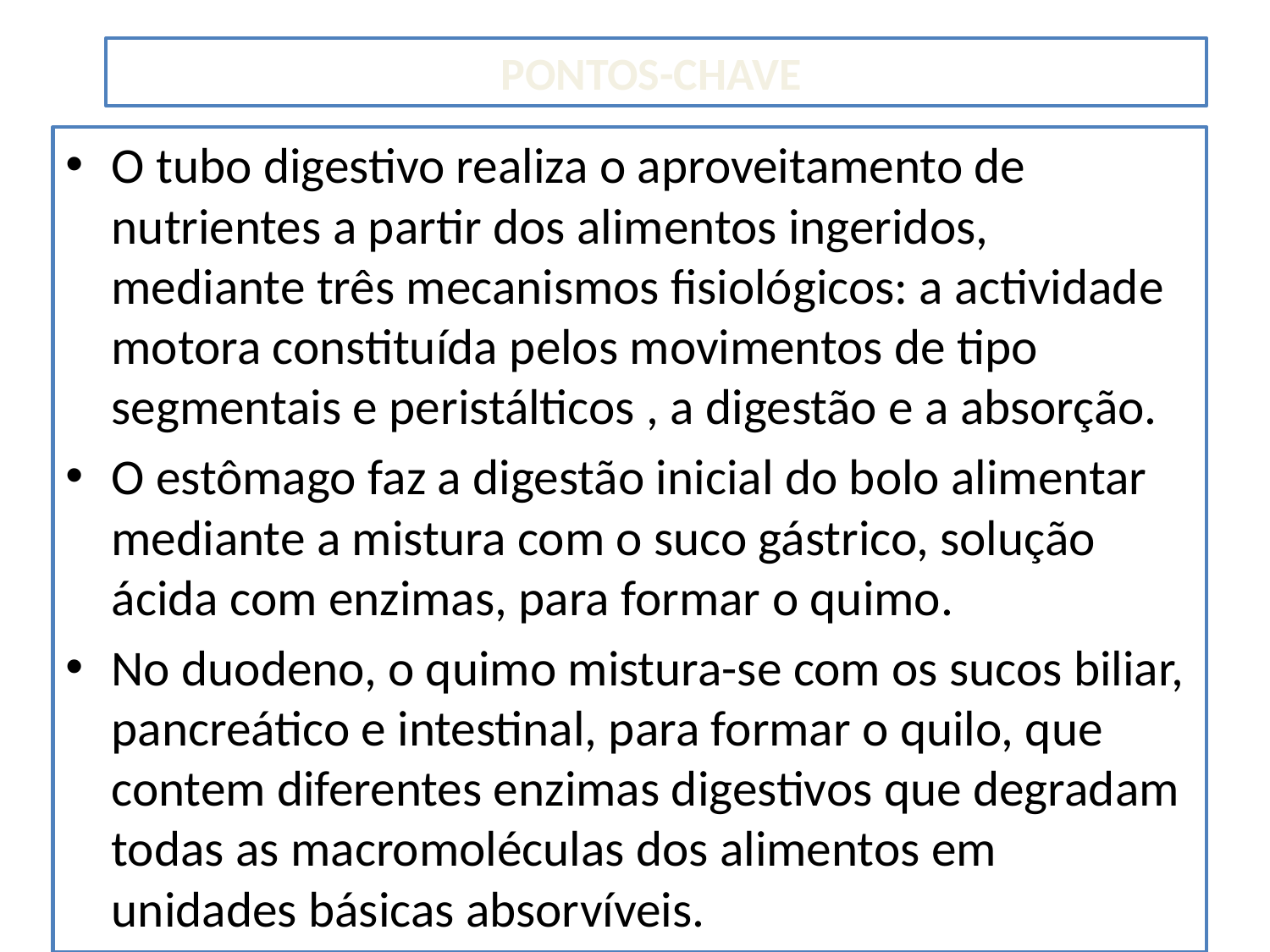

# PONTOS-CHAVE
O tubo digestivo realiza o aproveitamento de nutrientes a partir dos alimentos ingeridos, mediante três mecanismos fisiológicos: a actividade motora constituída pelos movimentos de tipo segmentais e peristálticos , a digestão e a absorção.
O estômago faz a digestão inicial do bolo alimentar mediante a mistura com o suco gástrico, solução ácida com enzimas, para formar o quimo.
No duodeno, o quimo mistura-se com os sucos biliar, pancreático e intestinal, para formar o quilo, que contem diferentes enzimas digestivos que degradam todas as macromoléculas dos alimentos em unidades básicas absorvíveis.